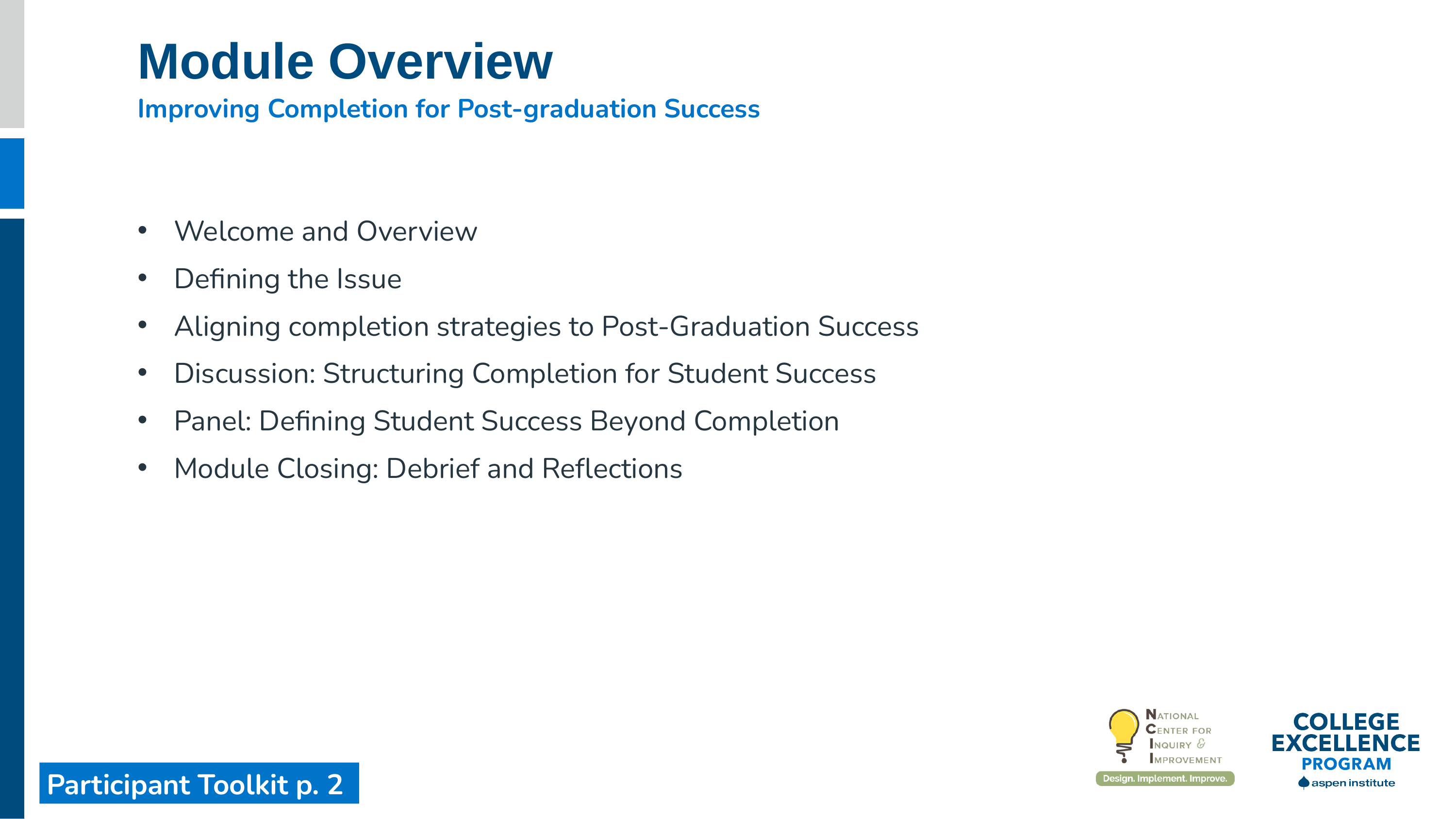

Module Overview
Improving Completion for Post-graduation Success
Welcome and Overview
Defining the Issue
Aligning completion strategies to Post-Graduation Success
Discussion: Structuring Completion for Student Success
Panel: Defining Student Success Beyond Completion
Module Closing: Debrief and Reflections
Participant Toolkit p. 2